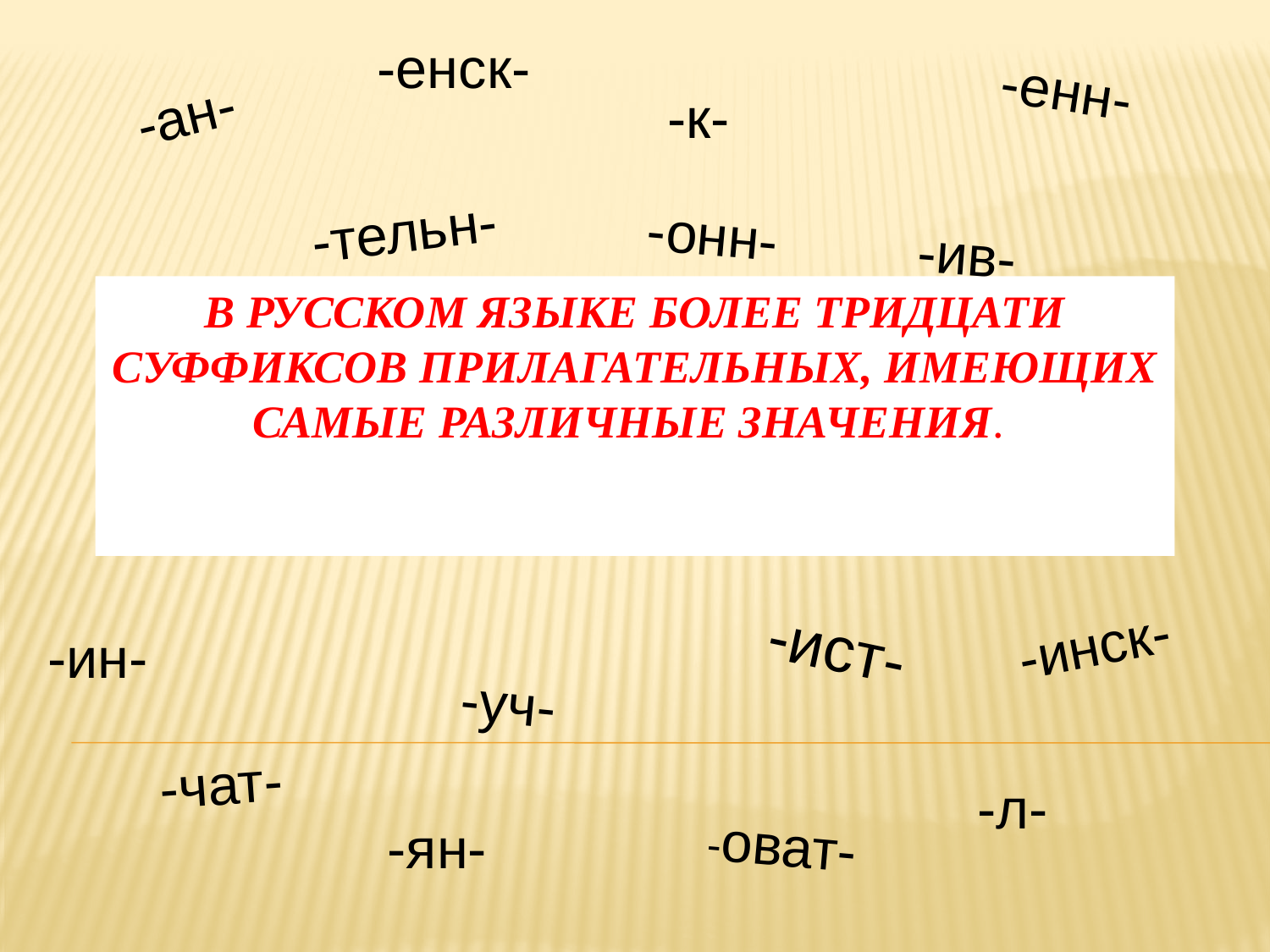

-енск-
-енн-
-ан-
-к-
-тельн-
-онн-
-ив-
# В русском языке более тридцати суффиксов прилагательных, имеющих самые различные значения.
-инск-
-ист-
-ин-
-уч-
-чат-
-л-
-ян-
-оват-